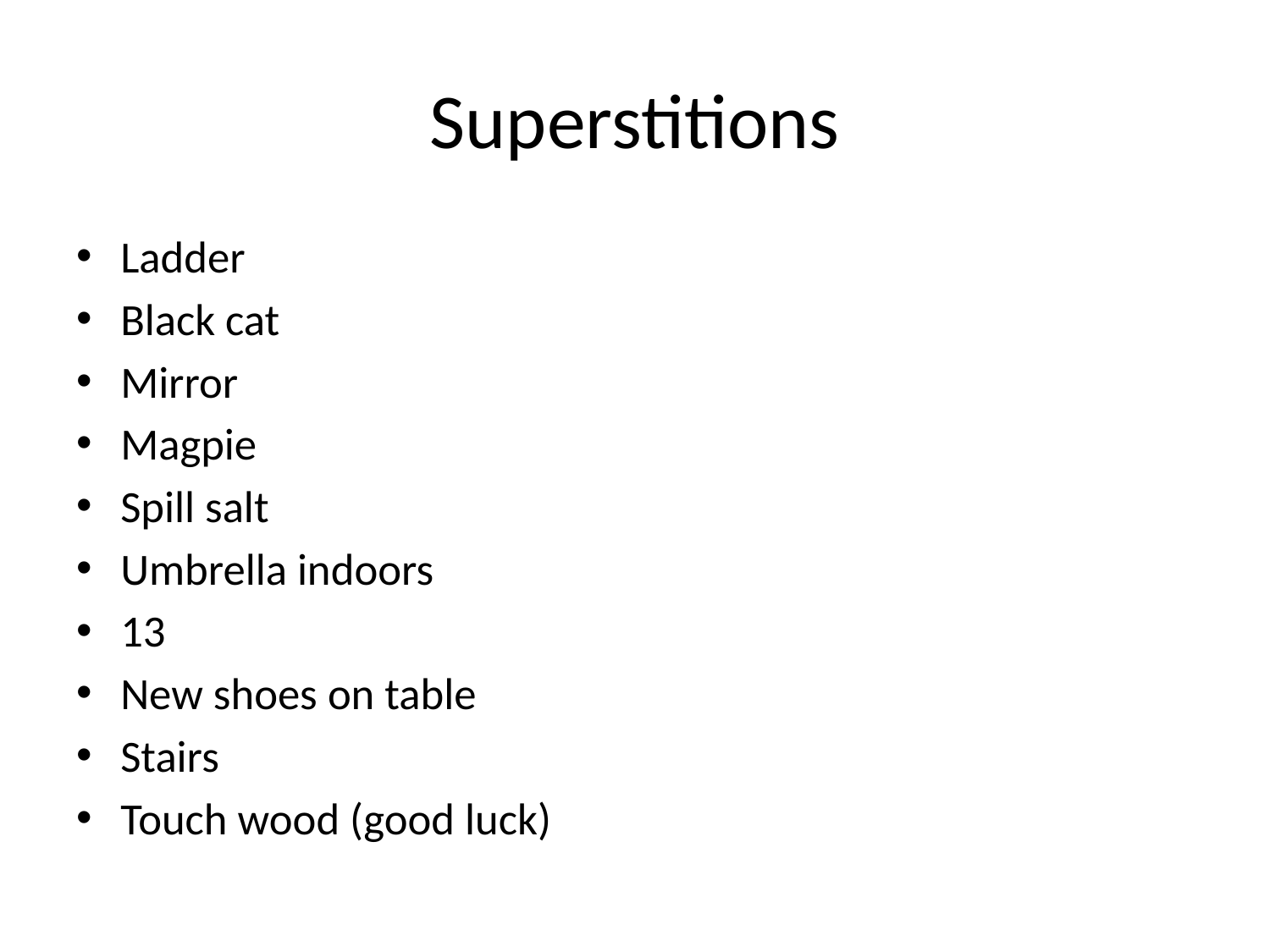

# Superstitions
Ladder
Black cat
Mirror
Magpie
Spill salt
Umbrella indoors
13
New shoes on table
Stairs
Touch wood (good luck)